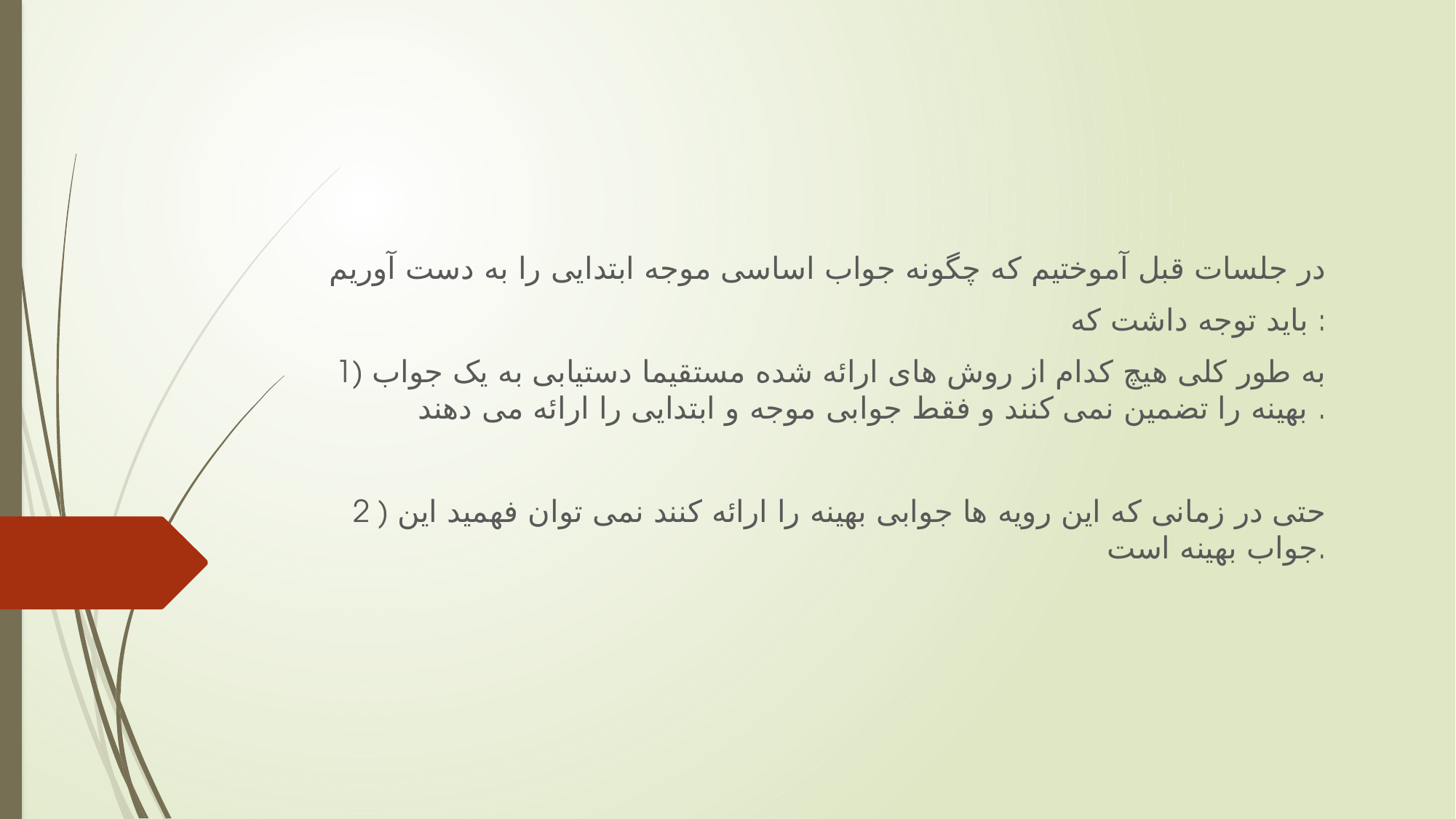

در جلسات قبل آموختیم که چگونه جواب اساسی موجه ابتدایی را به دست آوریم
باید توجه داشت که :
1) به طور کلی هیچ کدام از روش های ارائه شده مستقیما دستیابی به یک جواب بهینه را تضمین نمی کنند و فقط جوابی موجه و ابتدایی را ارائه می دهند .

 2 ) حتی در زمانی که این رویه ها جوابی بهینه را ارائه کنند نمی توان فهمید این جواب بهینه است.